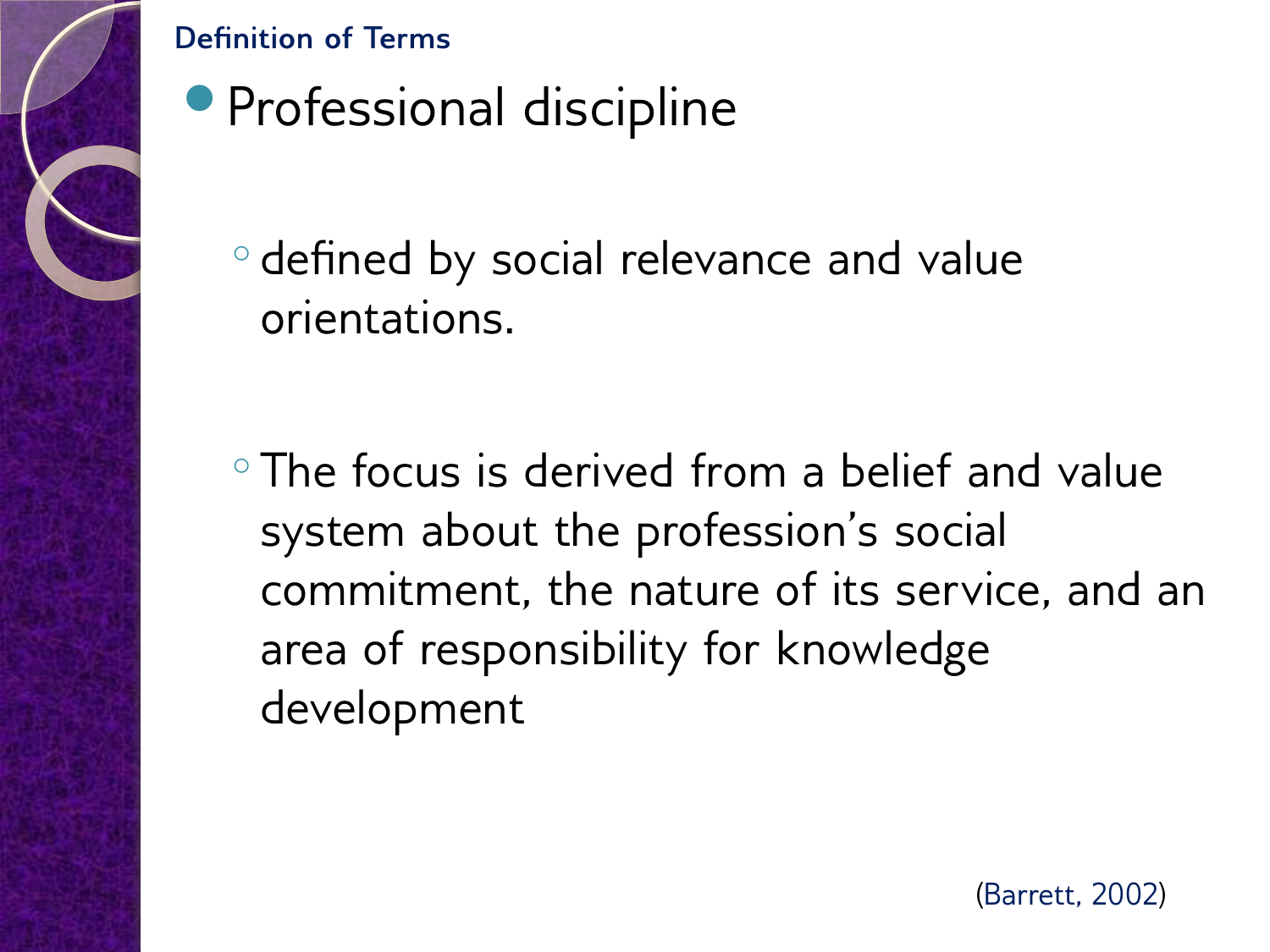

Definition of Terms
Professional discipline

defined by social relevance and value orientations.

The focus is derived from a belief and value system about the profession’s social commitment, the nature of its service, and an area of responsibility for knowledge development

(Barrett, 2002)